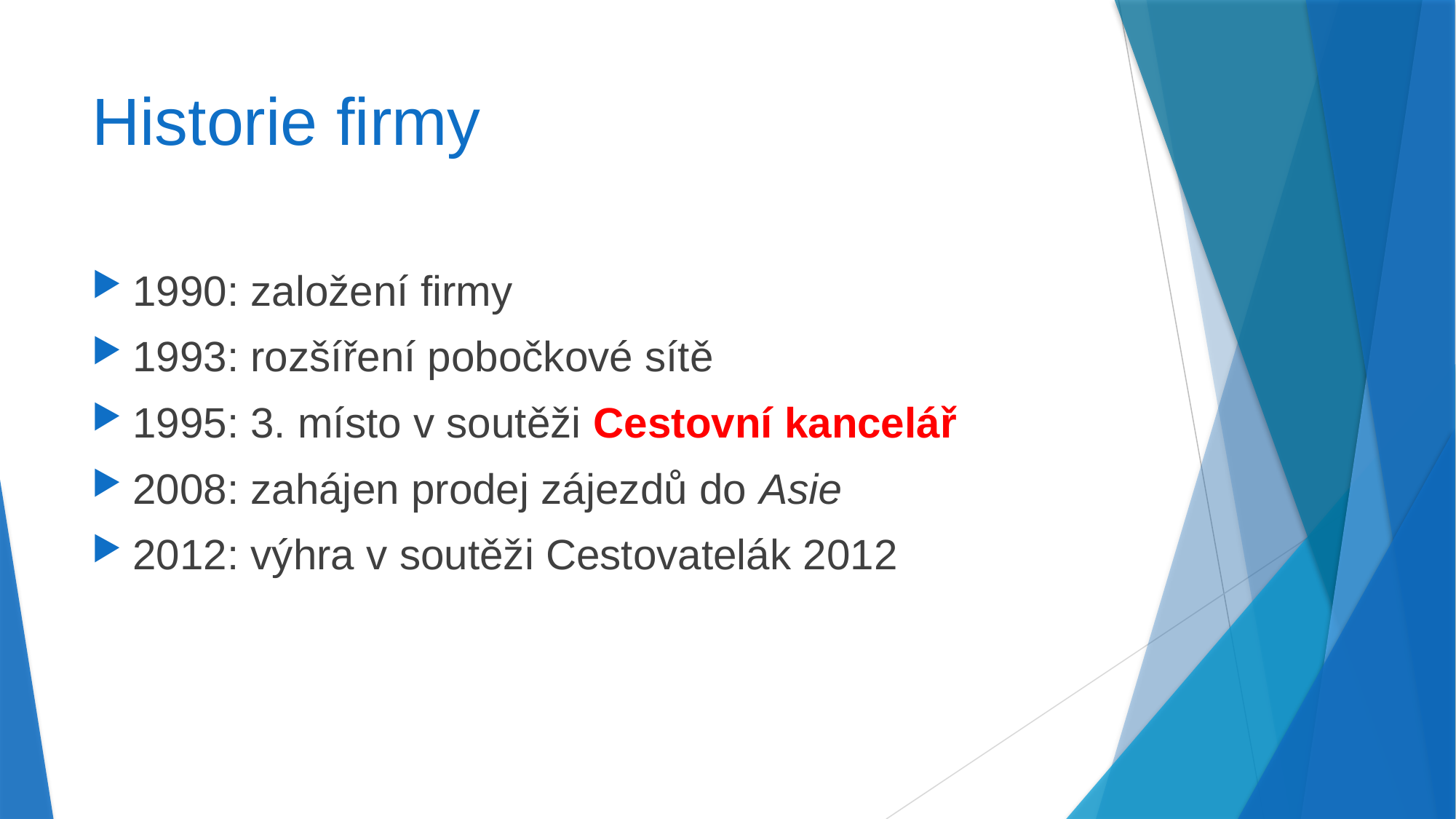

# Historie firmy
1990: založení firmy
1993: rozšíření pobočkové sítě
1995: 3. místo v soutěži Cestovní kancelář
2008: zahájen prodej zájezdů do Asie
2012: výhra v soutěži Cestovatelák 2012